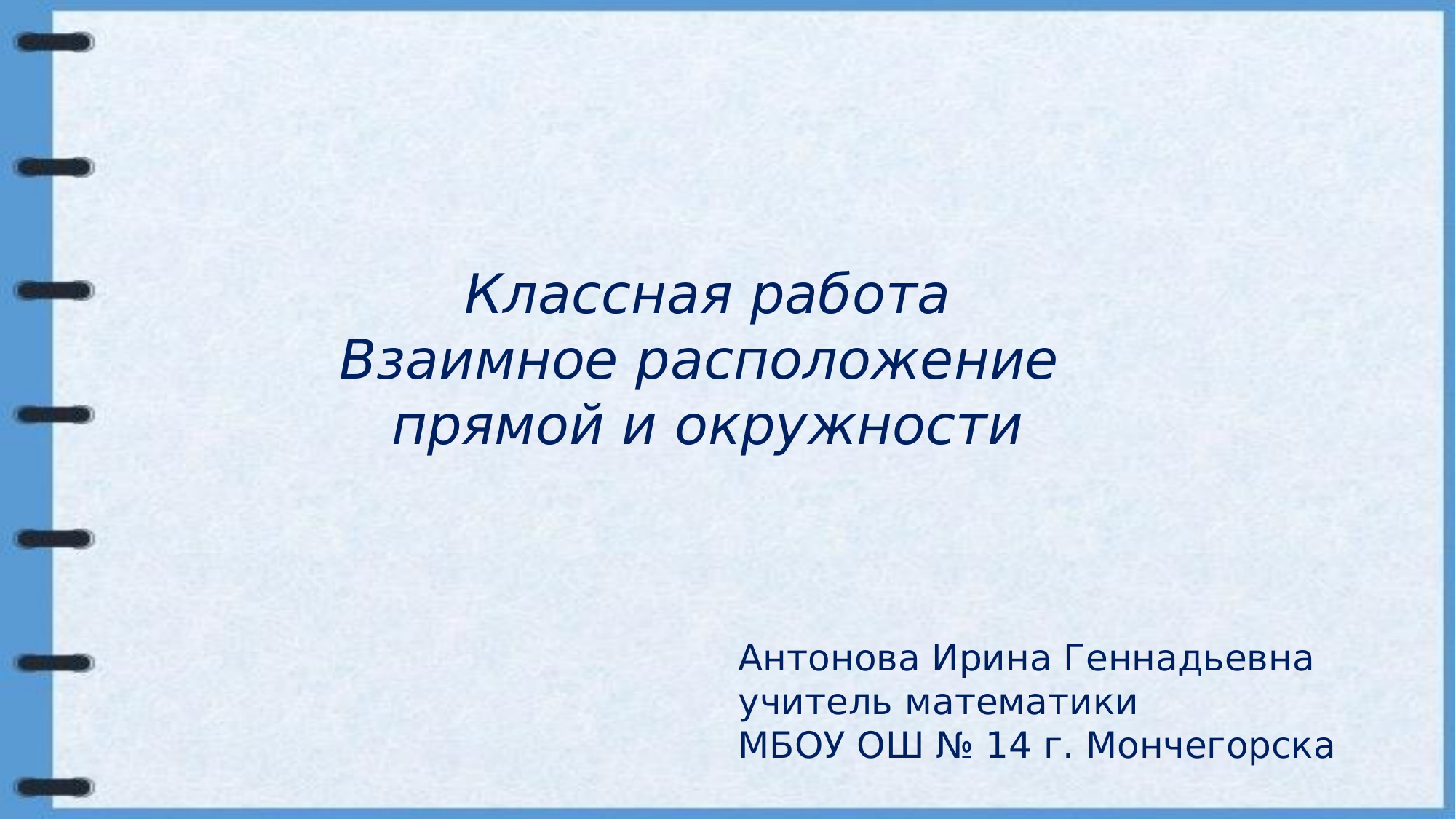

# Классная работа Взаимное расположение прямой и окружности
Антонова Ирина Геннадьевна
учитель математики
МБОУ ОШ № 14 г. Мончегорска